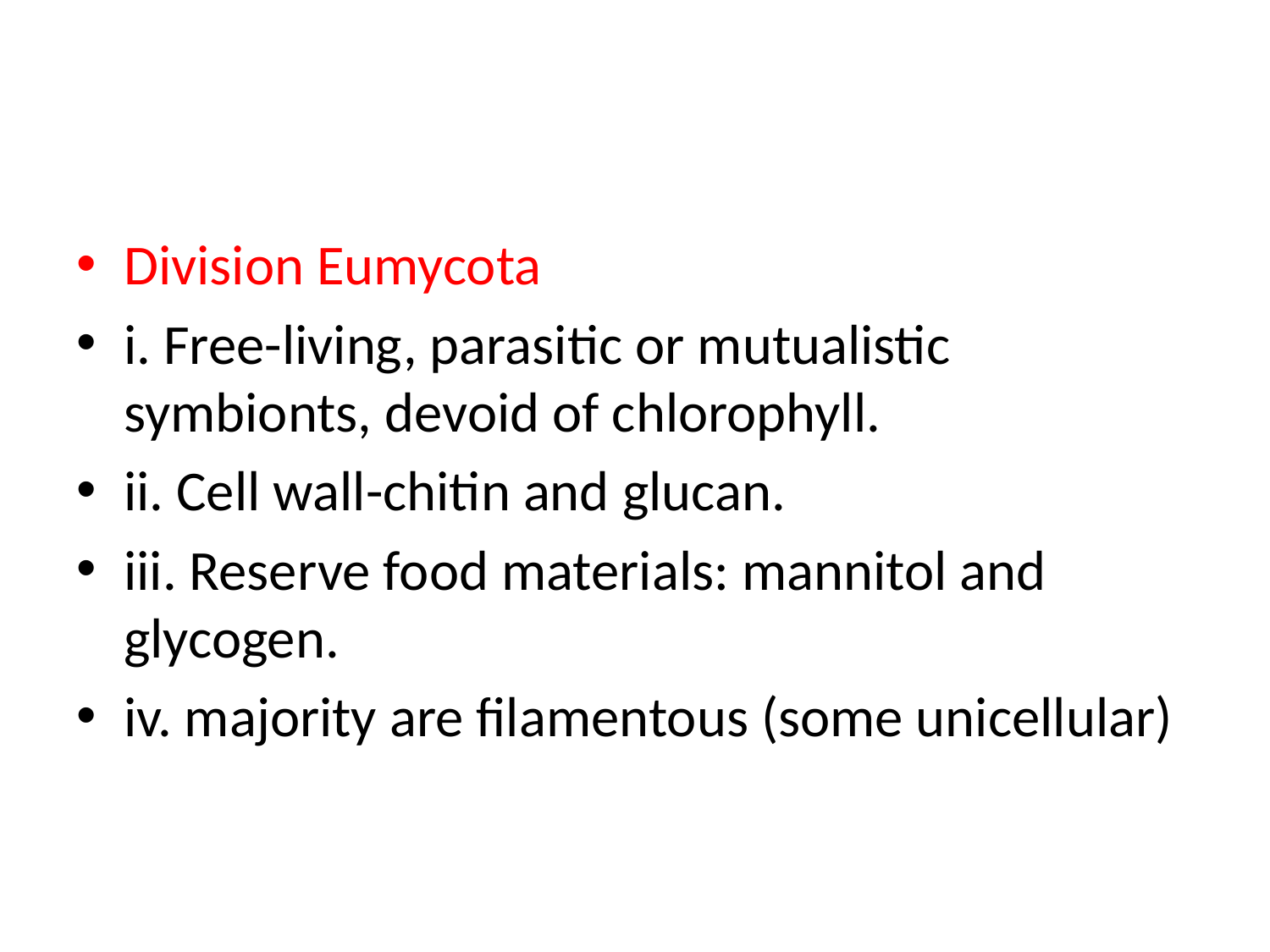

#
Division Eumycota
i. Free-living, parasitic or mutualistic symbionts, devoid of chlorophyll.
ii. Cell wall-chitin and glucan.
iii. Reserve food materials: mannitol and glycogen.
iv. majority are filamentous (some unicellular)